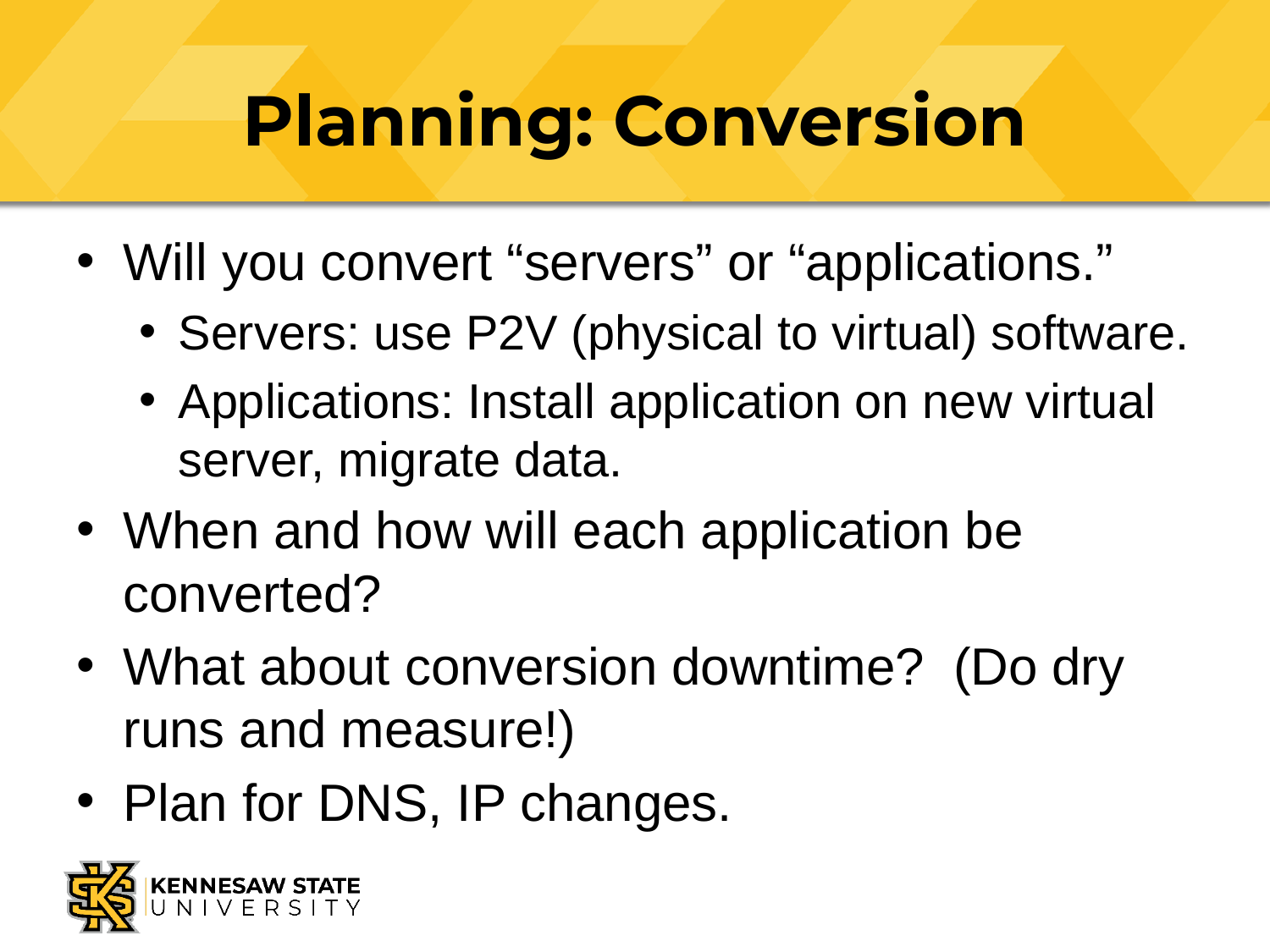

# Planning: Conversion
Will you convert “servers” or “applications.”
Servers: use P2V (physical to virtual) software.
Applications: Install application on new virtual server, migrate data.
When and how will each application be converted?
What about conversion downtime?  (Do dry runs and measure!)
Plan for DNS, IP changes.